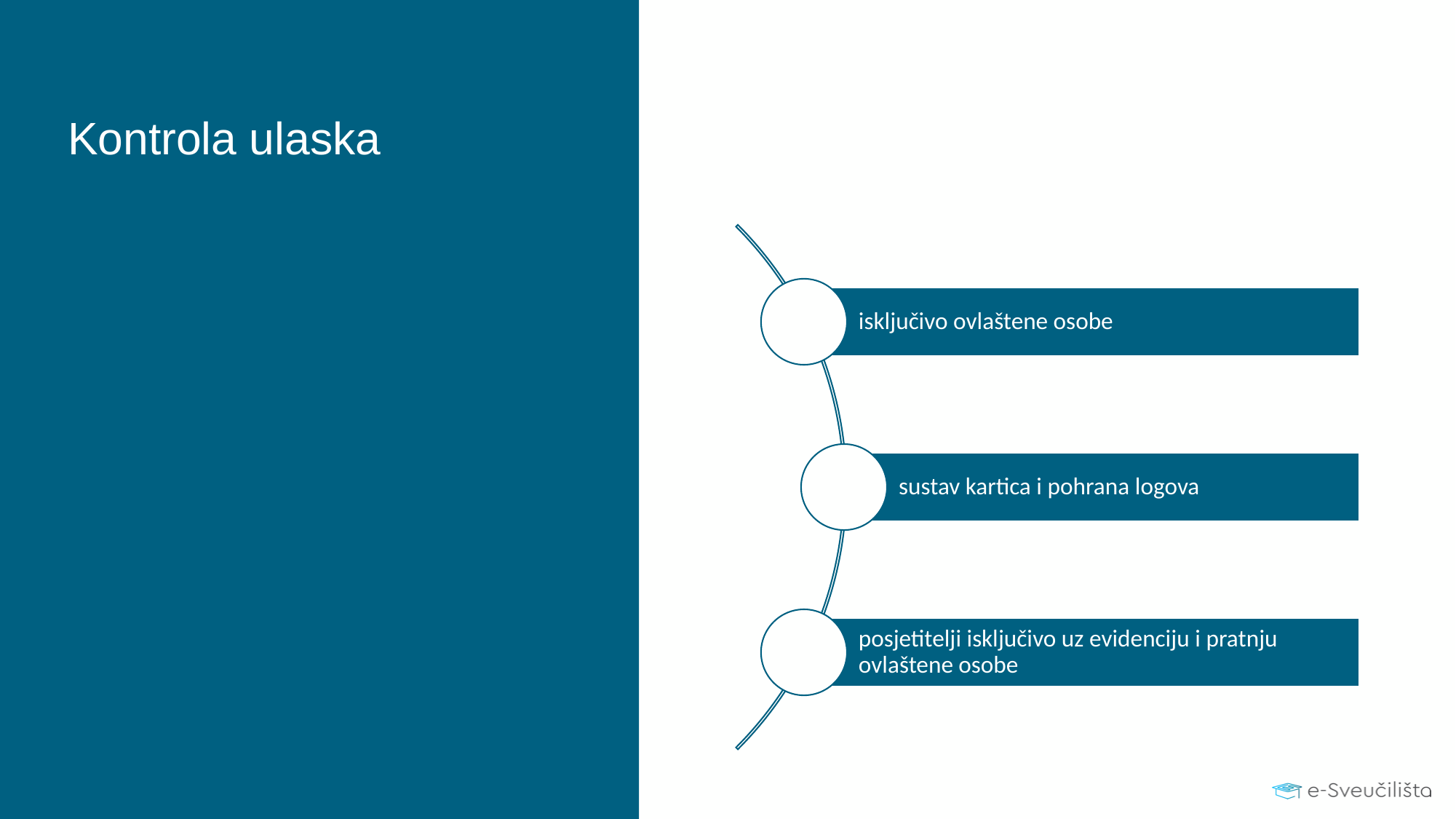

# Kontrola ulaska

isključivo ovlaštene osobe

sustav kartica i pohrana logova

posjetitelji isključivo uz evidenciju i pratnju ovlaštene osobe